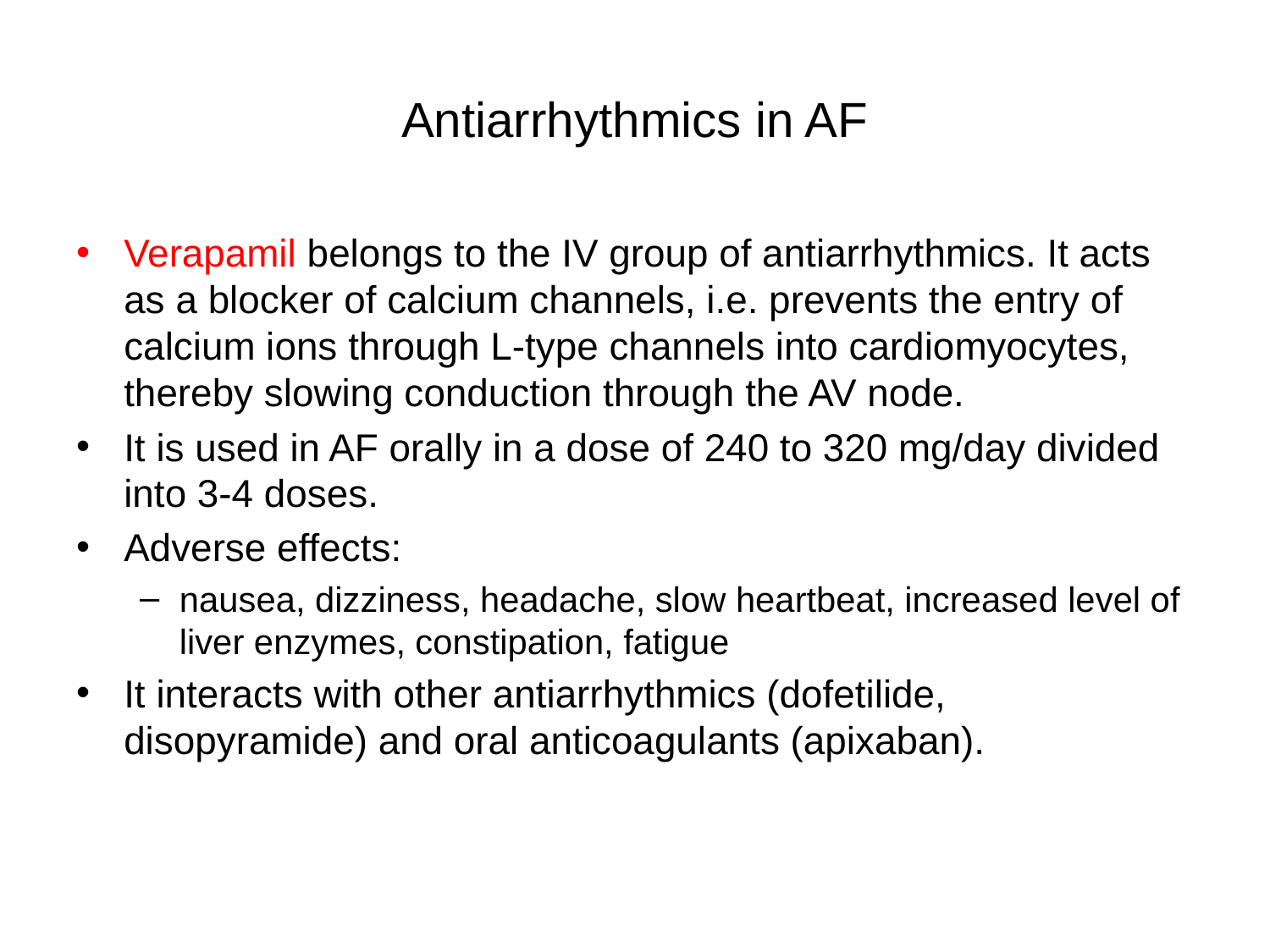

# Antiarrhythmics in AF
Verapamil belongs to the IV group of antiarrhythmics. It acts as a blocker of calcium channels, i.e. prevents the entry of calcium ions through L-type channels into cardiomyocytes, thereby slowing conduction through the AV node.
It is used in AF orally in a dose of 240 to 320 mg/day divided into 3-4 doses.
Adverse effects:
nausea, dizziness, headache, slow heartbeat, increased level of liver enzymes, constipation, fatigue
It interacts with other antiarrhythmics (dofetilide, disopyramide) and oral anticoagulants (apixaban).